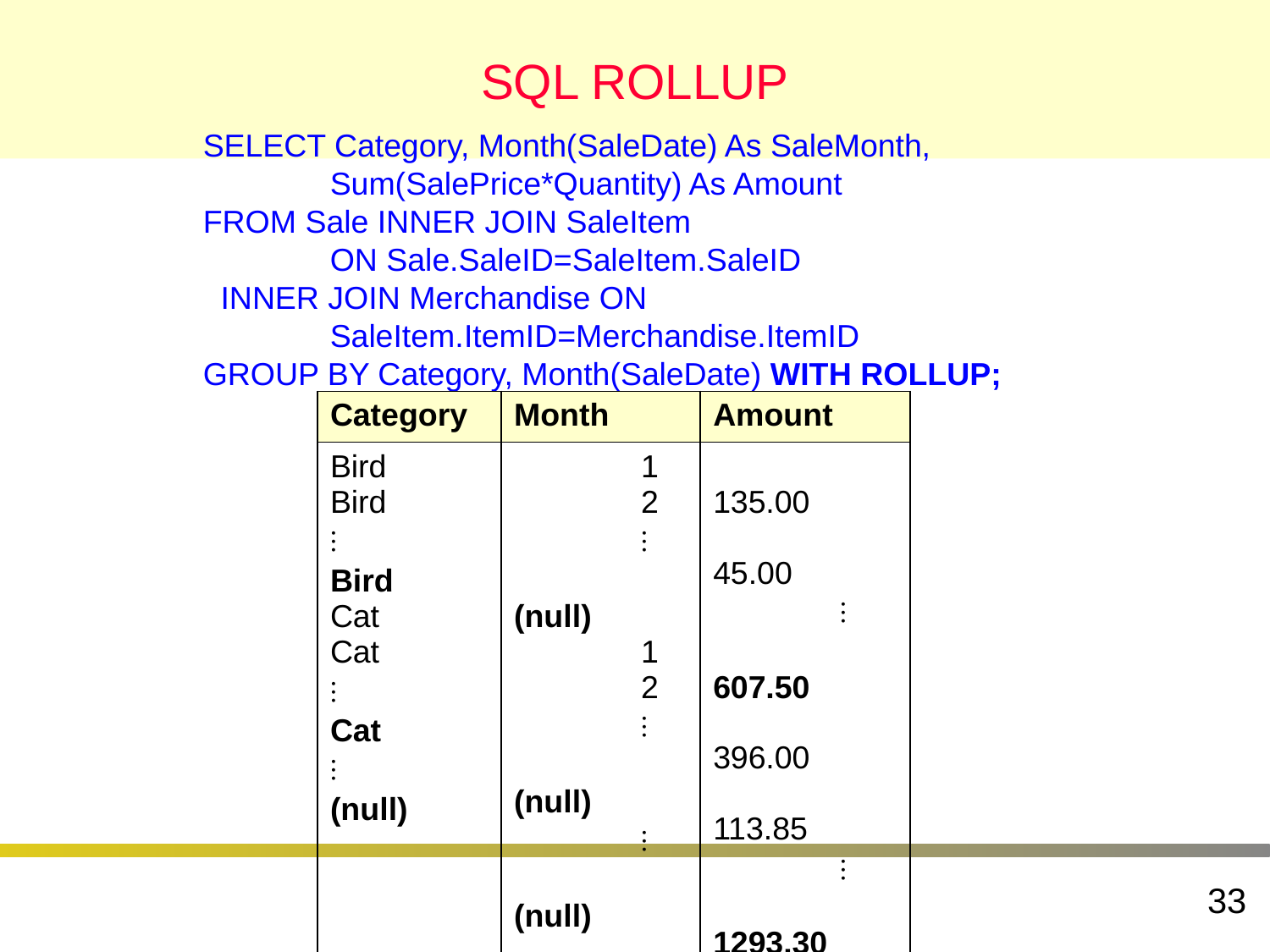

# SQL ROLLUP
SELECT Category, Month(SaleDate) As SaleMonth,
	Sum(SalePrice*Quantity) As Amount
FROM Sale INNER JOIN SaleItem
	ON Sale.SaleID=SaleItem.SaleID
  INNER JOIN Merchandise ON
	SaleItem.ItemID=Merchandise.ItemID
GROUP BY Category, Month(SaleDate) WITH ROLLUP;
| Category | Month | Amount |
| --- | --- | --- |
| Bird Bird ⋮ Bird Cat Cat ⋮ Cat ⋮ (null) | 1 2 ⋮ (null) 1 2 ⋮ (null) ⋮ (null) | 135.00 45.00 ⋮ 607.50 396.00 113.85 ⋮ 1293.30 ⋮ 8451.79 |
33